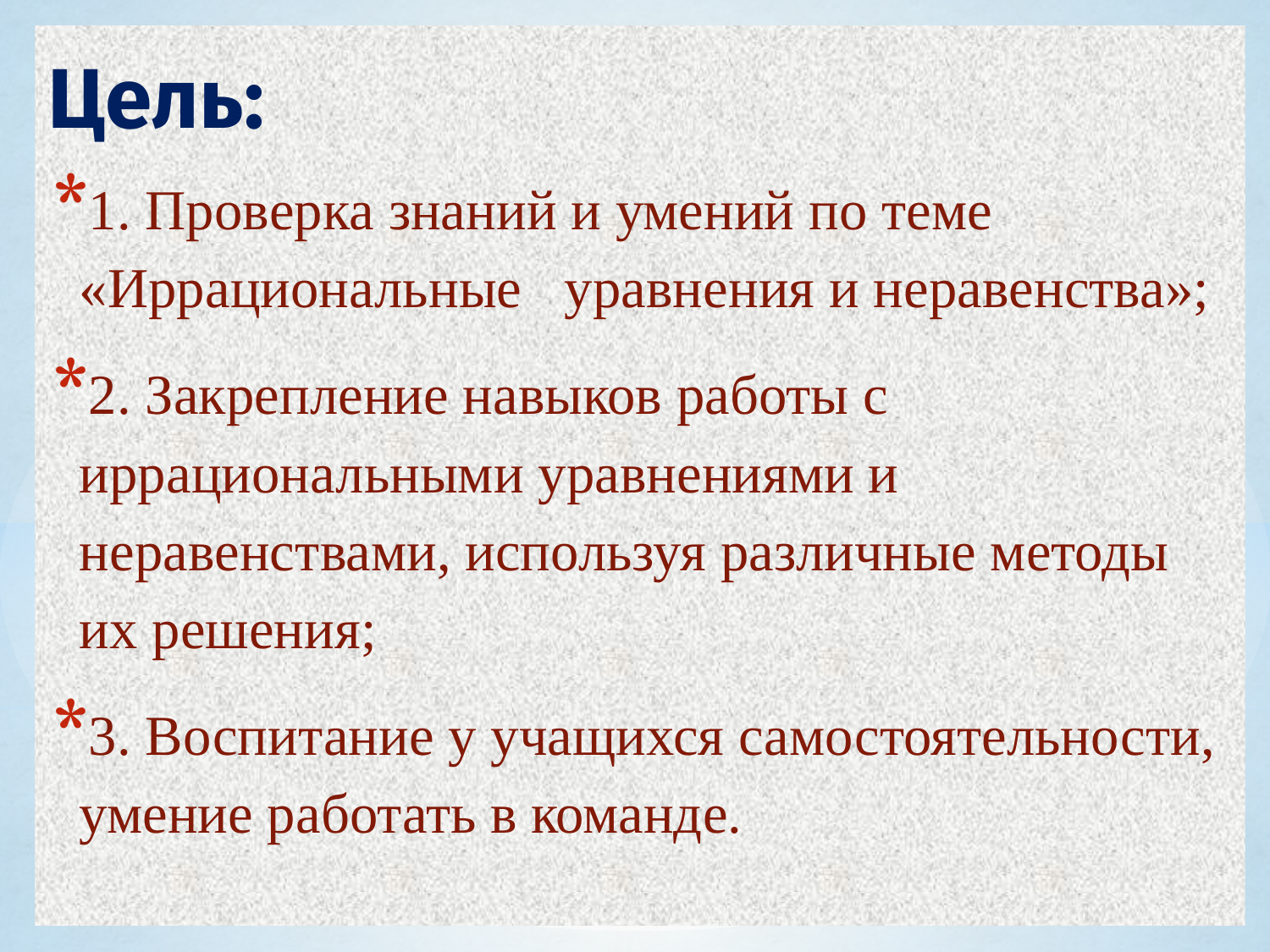

Цель:
1. Проверка знаний и умений по теме «Иррациональные   уравнения и неравенства»;
2. Закрепление навыков работы с иррациональными уравнениями и неравенствами, используя различные методы их решения;
3. Воспитание у учащихся самостоятельности, умение работать в команде.